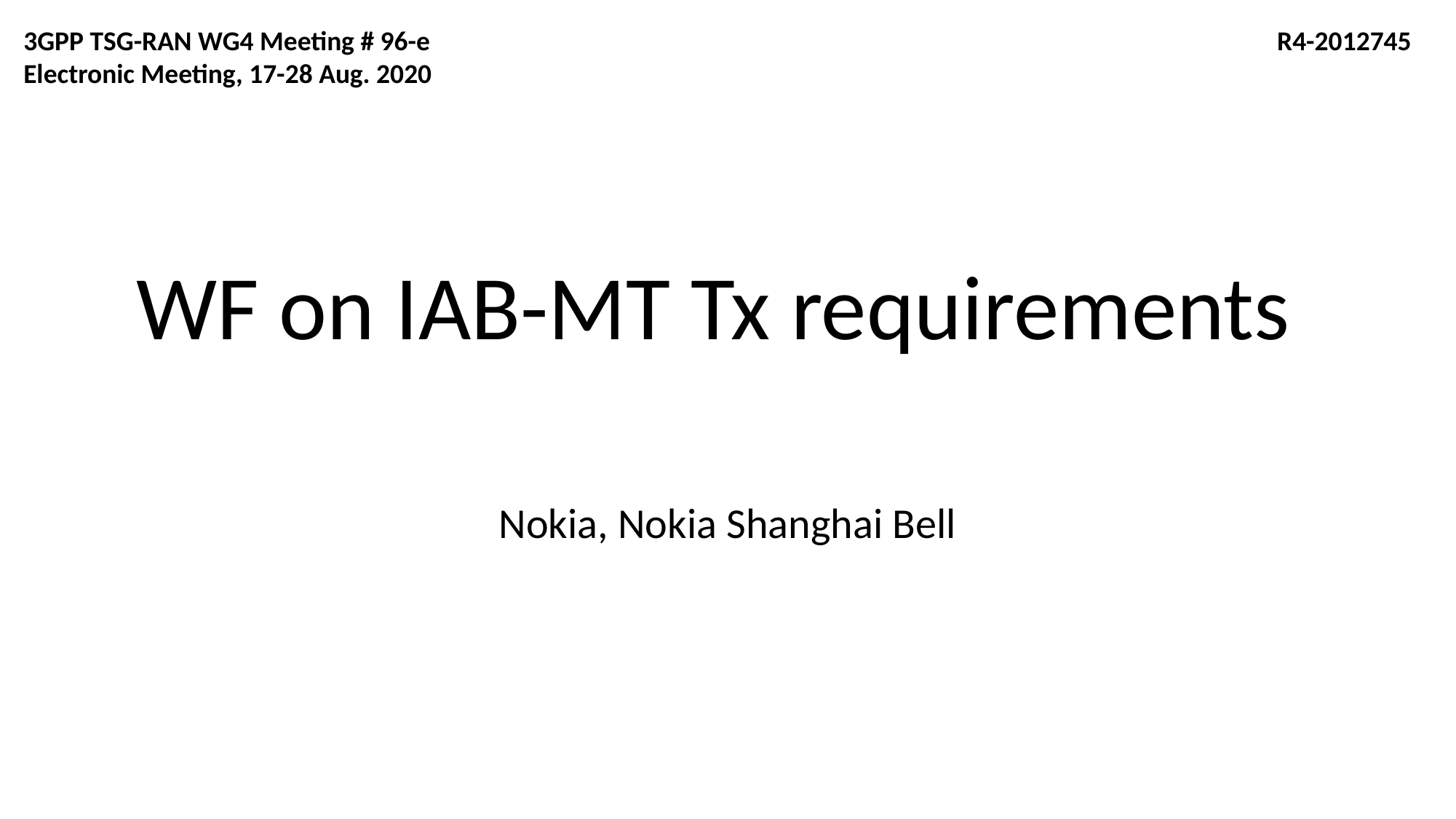

3GPP TSG-RAN WG4 Meeting # 96-e Electronic Meeting, 17-28 Aug. 2020
R4-2012745
# WF on IAB-MT Tx requirements

Nokia, Nokia Shanghai Bell